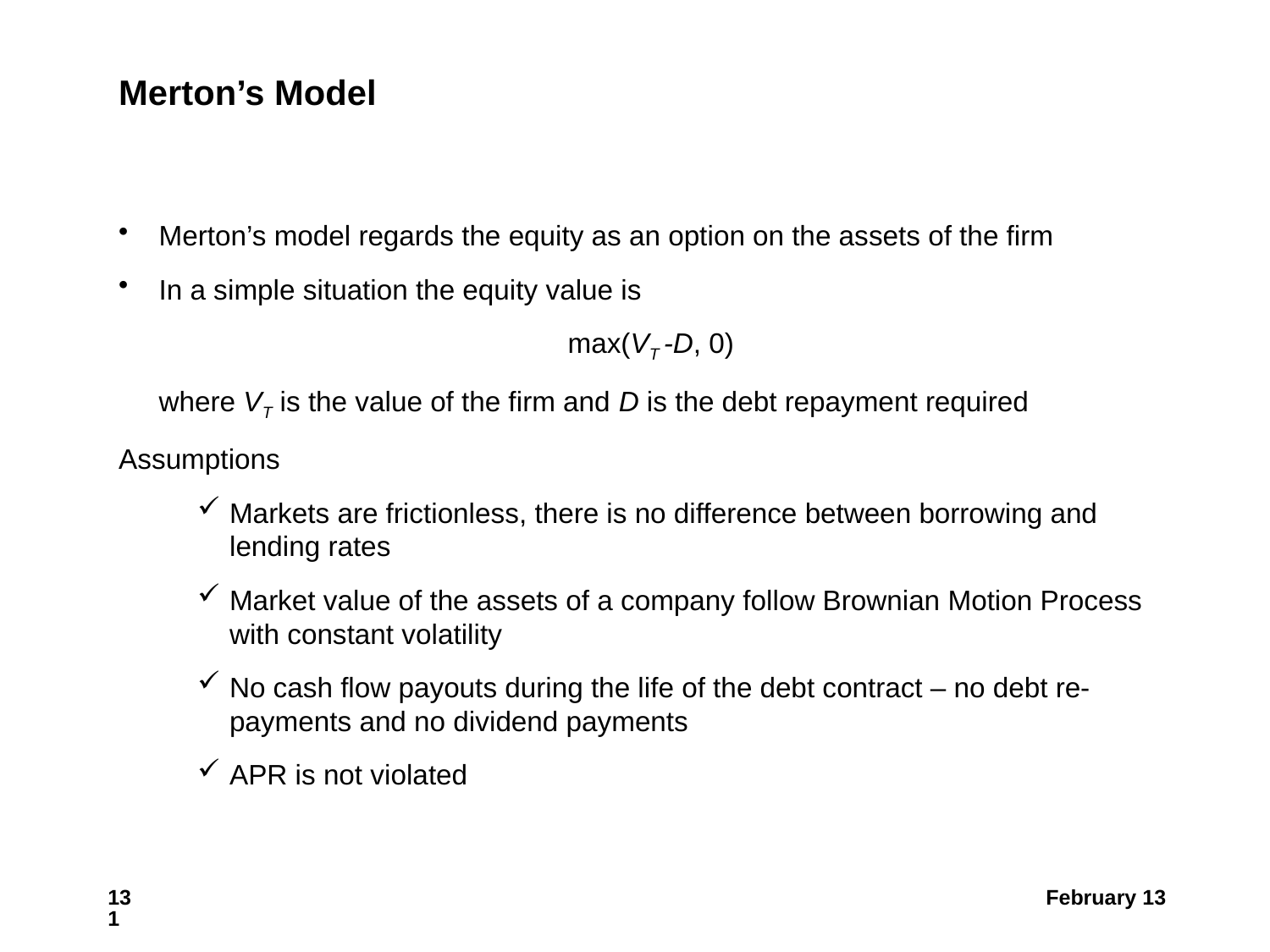

# Merton’s Model
Merton’s model regards the equity as an option on the assets of the firm
In a simple situation the equity value is
max(VT -D, 0)
	where VT is the value of the firm and D is the debt repayment required
Assumptions
Markets are frictionless, there is no difference between borrowing and lending rates
Market value of the assets of a company follow Brownian Motion Process with constant volatility
No cash flow payouts during the life of the debt contract – no debt re-payments and no dividend payments
APR is not violated